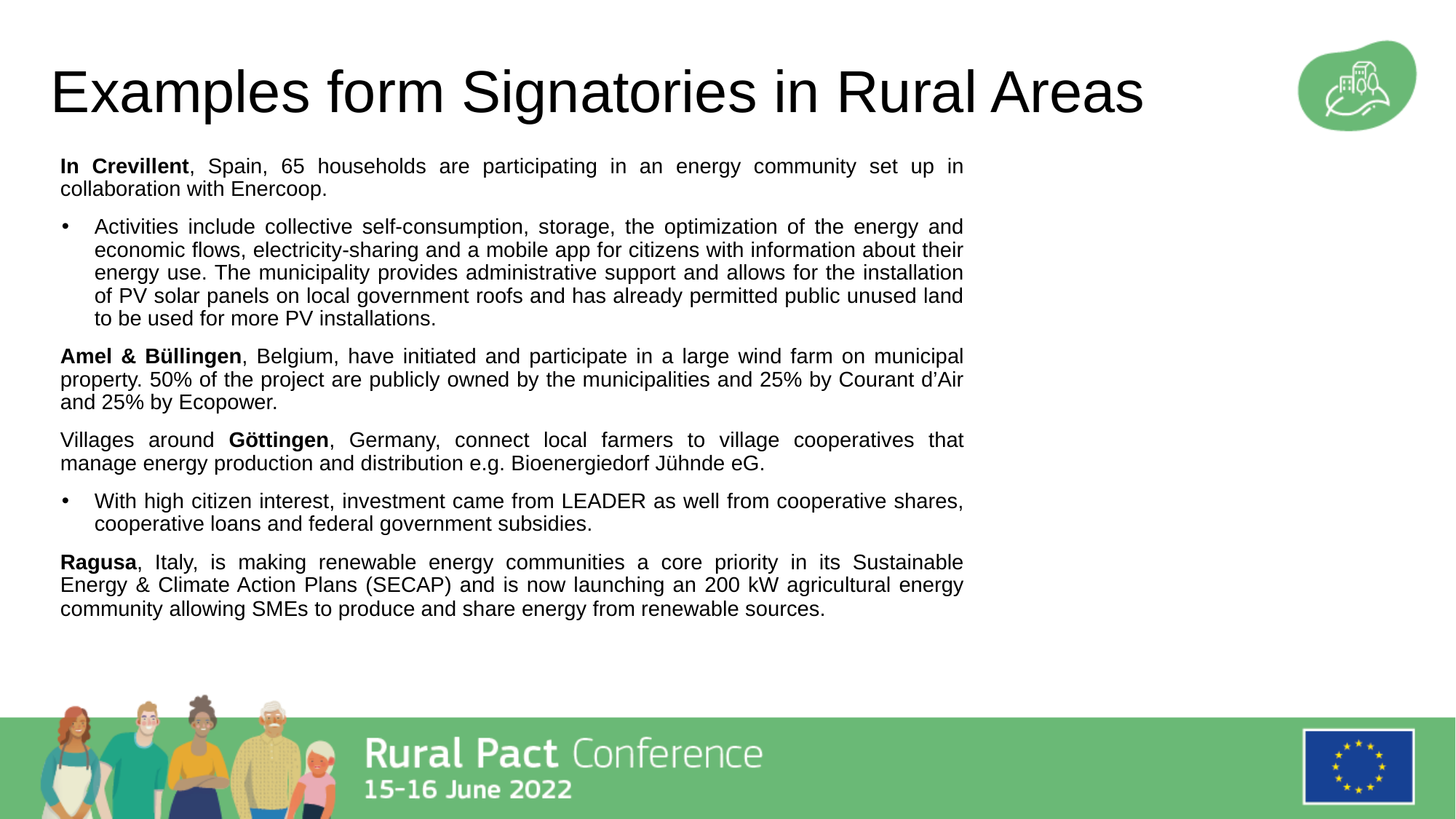

# Examples form Signatories in Rural Areas
In Crevillent, Spain, 65 households are participating in an energy community set up in collaboration with Enercoop.
Activities include collective self-consumption, storage, the optimization of the energy and economic flows, electricity-sharing and a mobile app for citizens with information about their energy use. The municipality provides administrative support and allows for the installation of PV solar panels on local government roofs and has already permitted public unused land to be used for more PV installations.
Amel & Büllingen, Belgium, have initiated and participate in a large wind farm on municipal property. 50% of the project are publicly owned by the municipalities and 25% by Courant d’Air and 25% by Ecopower.
Villages around Göttingen, Germany, connect local farmers to village cooperatives that manage energy production and distribution e.g. Bioenergiedorf Jühnde eG.
With high citizen interest, investment came from LEADER as well from cooperative shares, cooperative loans and federal government subsidies.
Ragusa, Italy, is making renewable energy communities a core priority in its Sustainable Energy & Climate Action Plans (SECAP) and is now launching an 200 kW agricultural energy community allowing SMEs to produce and share energy from renewable sources.